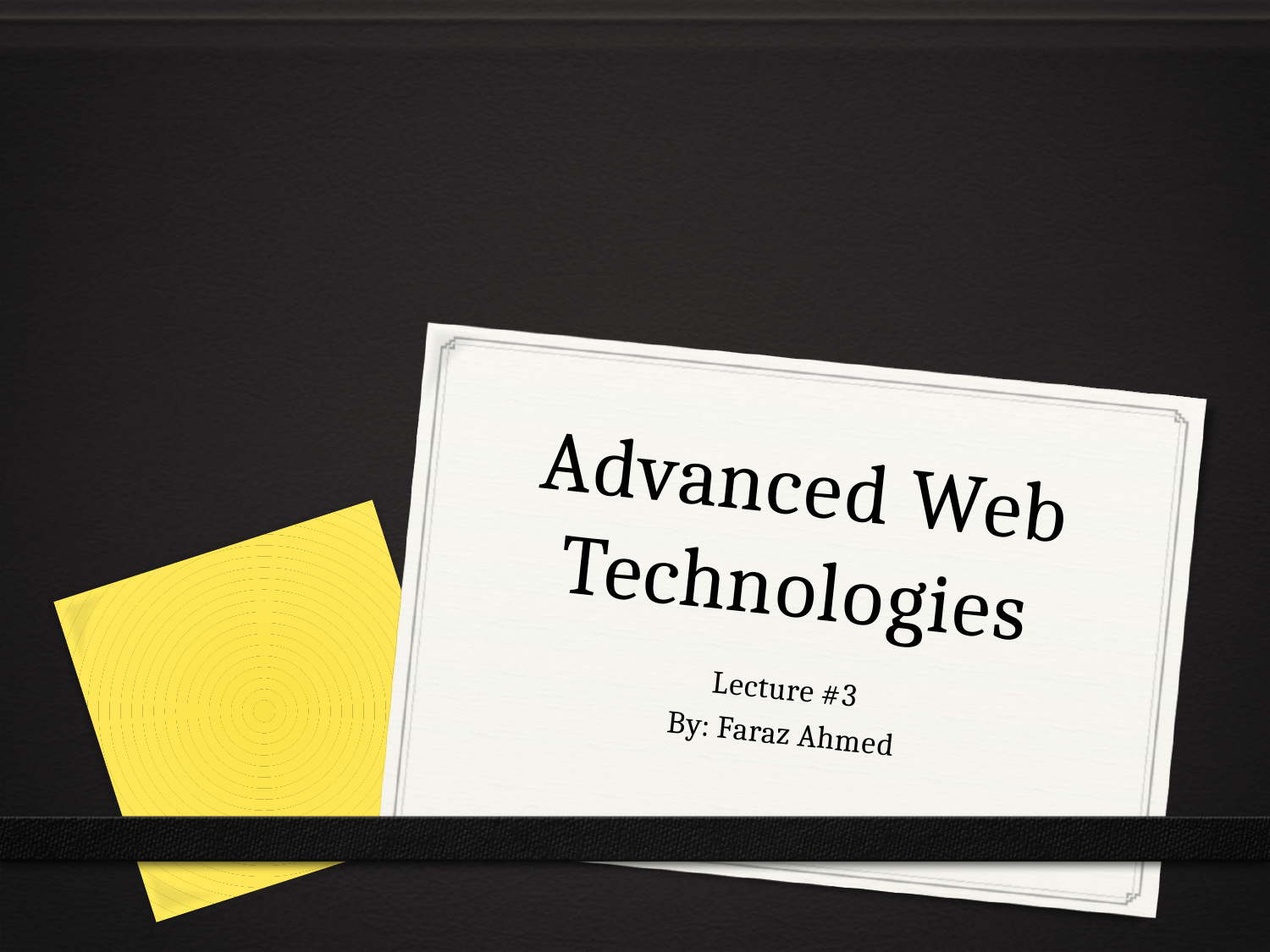

# Advanced Web Technologies
Lecture #3
By: Faraz Ahmed